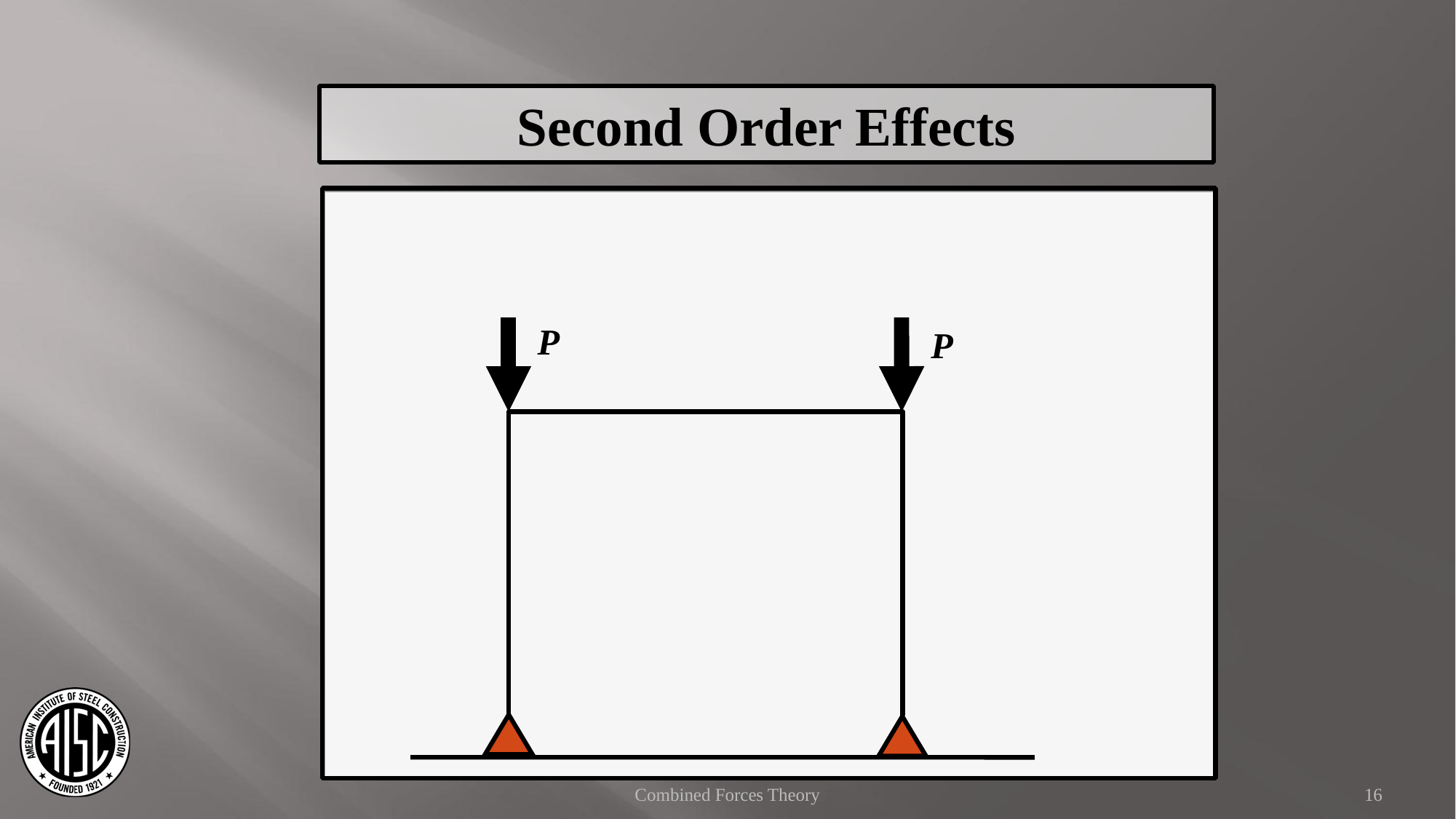

Second Order Effects

P
P

Combined Forces Theory
16